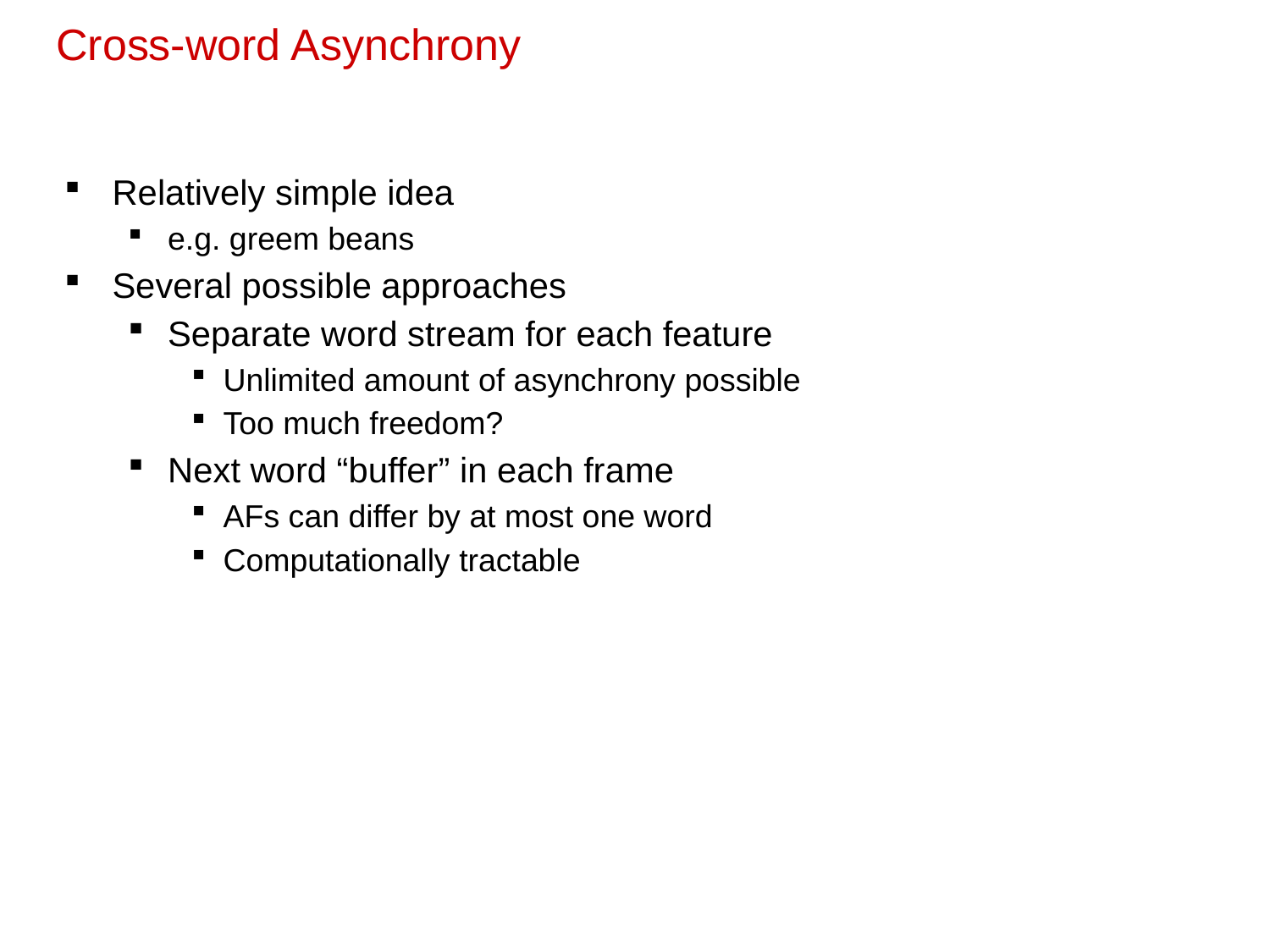

Cross-word Asynchrony
Relatively simple idea
e.g. greem beans
Several possible approaches
Separate word stream for each feature
Unlimited amount of asynchrony possible
Too much freedom?
Next word “buffer” in each frame
AFs can differ by at most one word
Computationally tractable